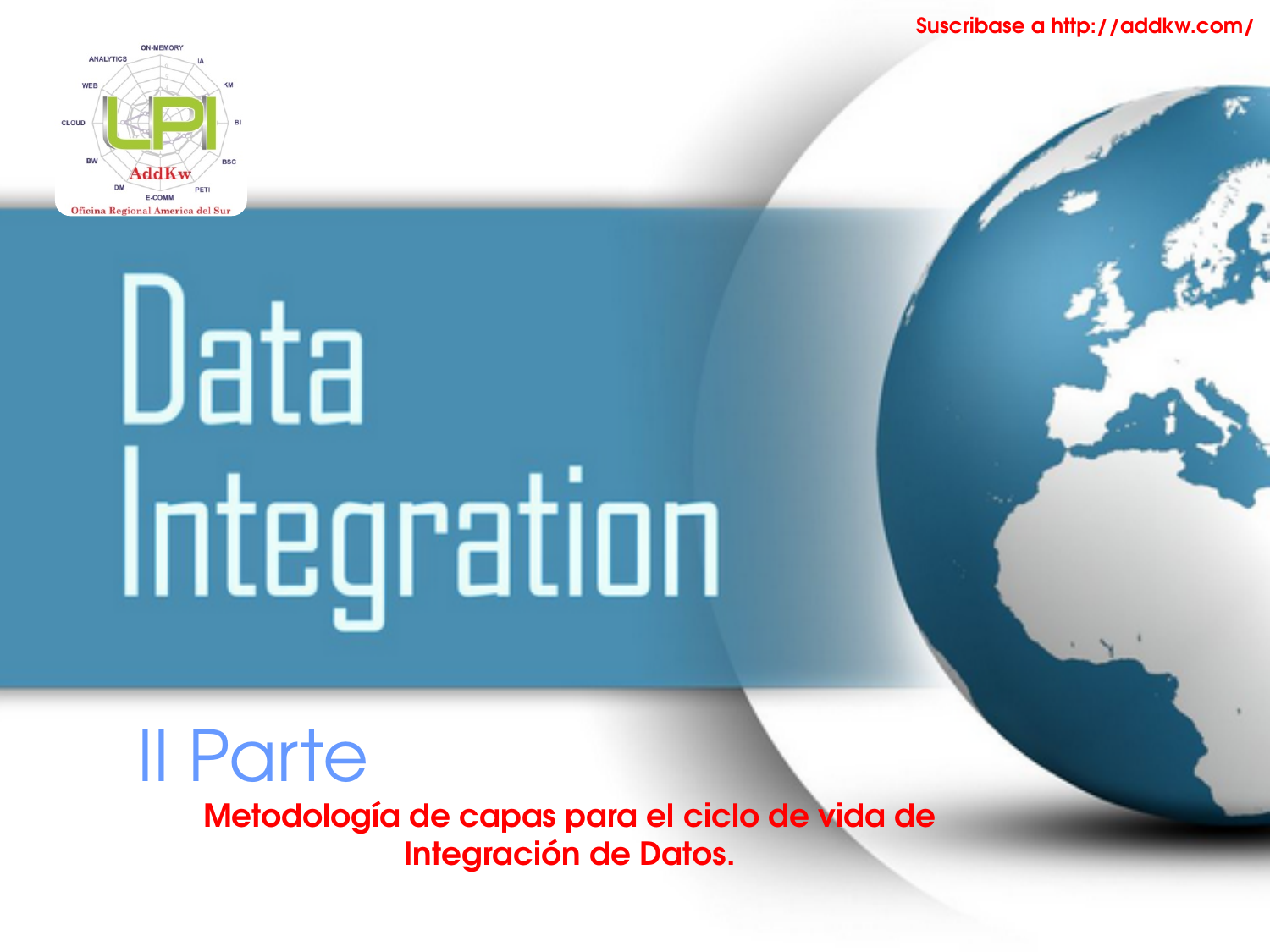

Suscribase a http://addkw.com/
II Parte
Metodología de capas para el ciclo de vida de Integración de Datos.